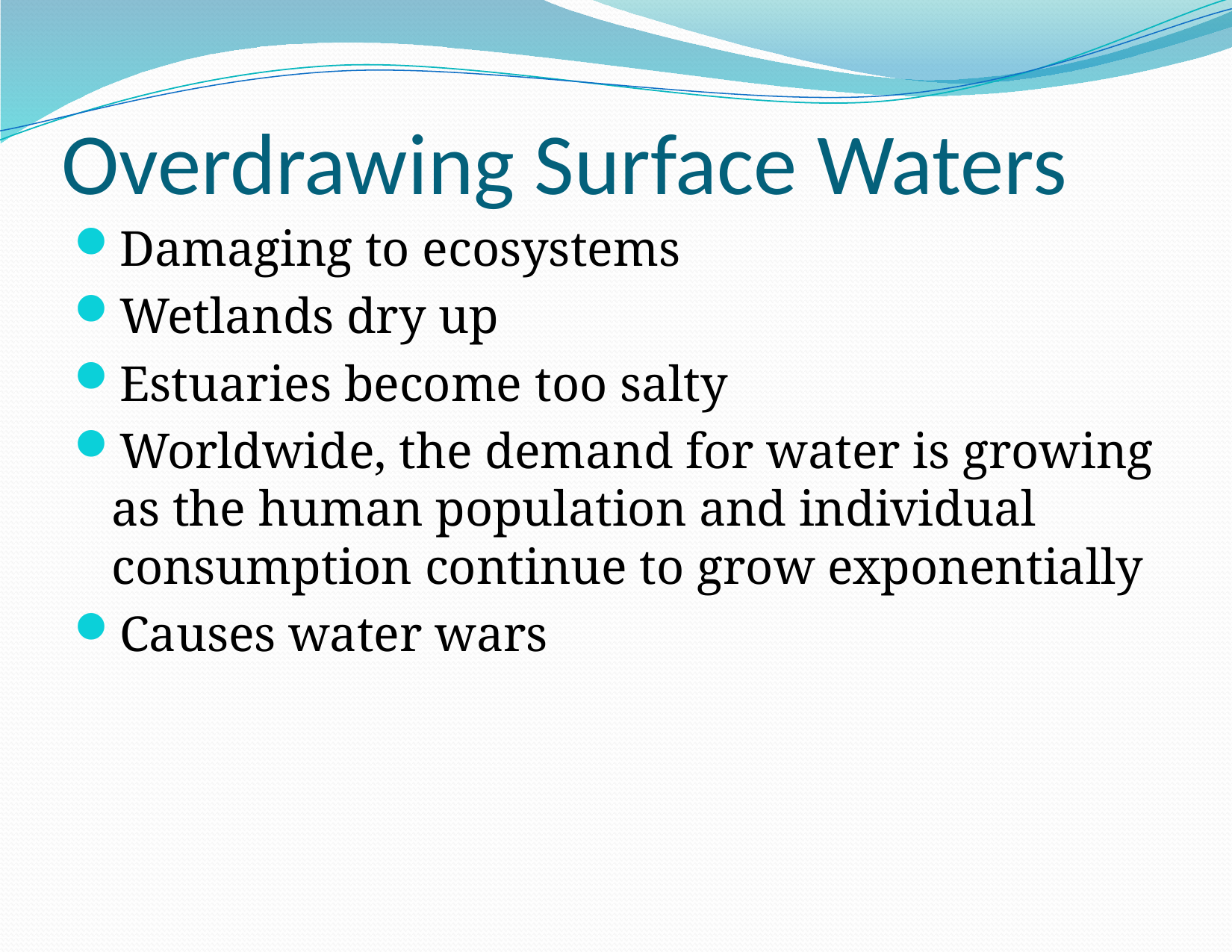

# Overdrawing Surface Waters
Damaging to ecosystems
Wetlands dry up
Estuaries become too salty
Worldwide, the demand for water is growing as the human population and individual consumption continue to grow exponentially
Causes water wars